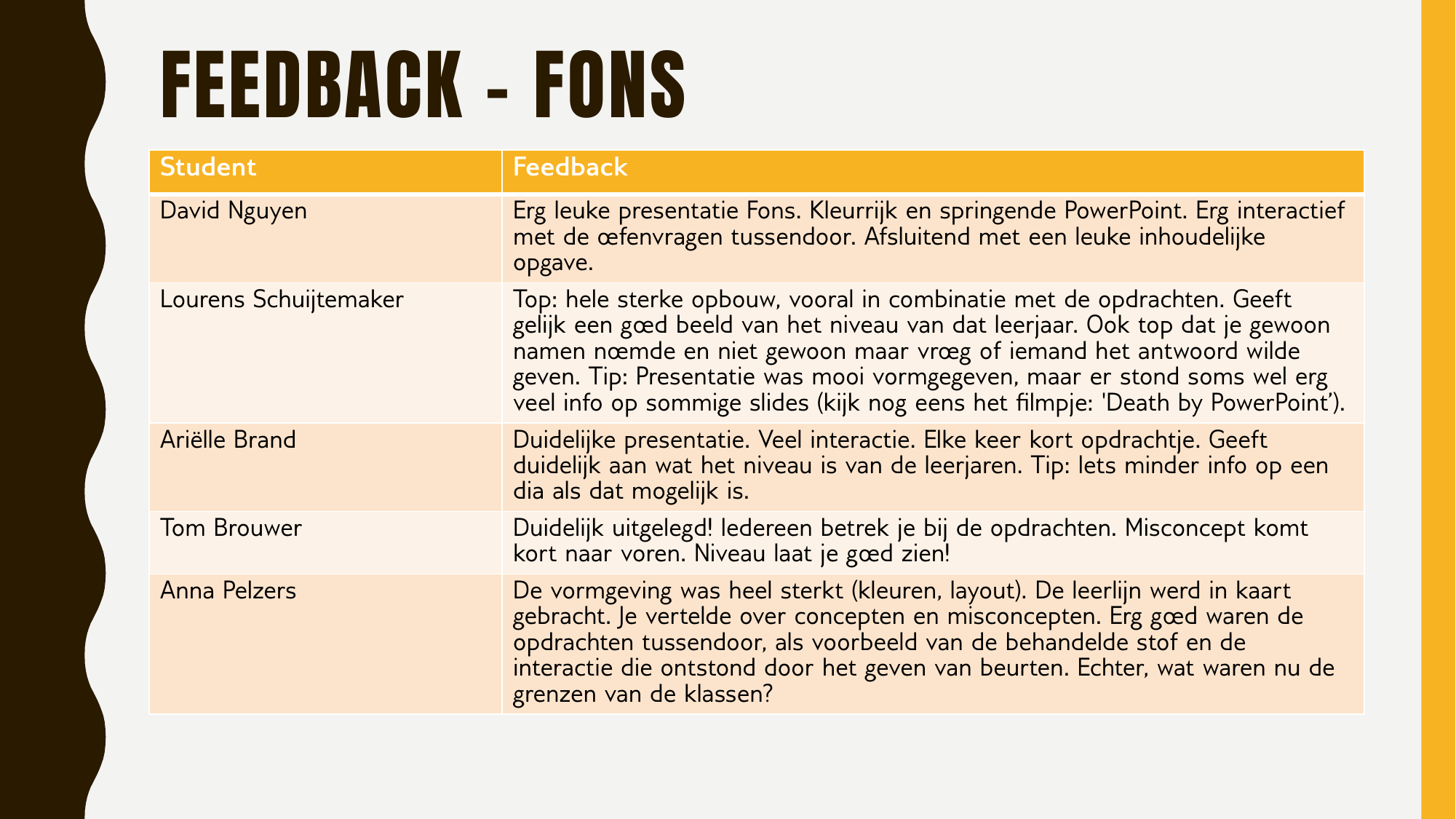

# Feedback - Fons
| Student | Feedback |
| --- | --- |
| David Nguyen | Erg leuke presentatie Fons. Kleurrijk en springende PowerPoint. Erg interactief met de oefenvragen tussendoor. Afsluitend met een leuke inhoudelijke opgave. |
| Lourens Schuijtemaker | Top: hele sterke opbouw, vooral in combinatie met de opdrachten. Geeft gelijk een goed beeld van het niveau van dat leerjaar. Ook top dat je gewoon namen noemde en niet gewoon maar vroeg of iemand het antwoord wilde geven. Tip: Presentatie was mooi vormgegeven, maar er stond soms wel erg veel info op sommige slides (kijk nog eens het filmpje: 'Death by PowerPoint’). |
| Ariëlle Brand | Duidelijke presentatie. Veel interactie. Elke keer kort opdrachtje. Geeft duidelijk aan wat het niveau is van de leerjaren. Tip: Iets minder info op een dia als dat mogelijk is. |
| Tom Brouwer | Duidelijk uitgelegd! Iedereen betrek je bij de opdrachten. Misconcept komt kort naar voren. Niveau laat je goed zien! |
| Anna Pelzers | De vormgeving was heel sterkt (kleuren, layout). De leerlijn werd in kaart gebracht. Je vertelde over concepten en misconcepten. Erg goed waren de opdrachten tussendoor, als voorbeeld van de behandelde stof en de interactie die ontstond door het geven van beurten. Echter, wat waren nu de grenzen van de klassen? |